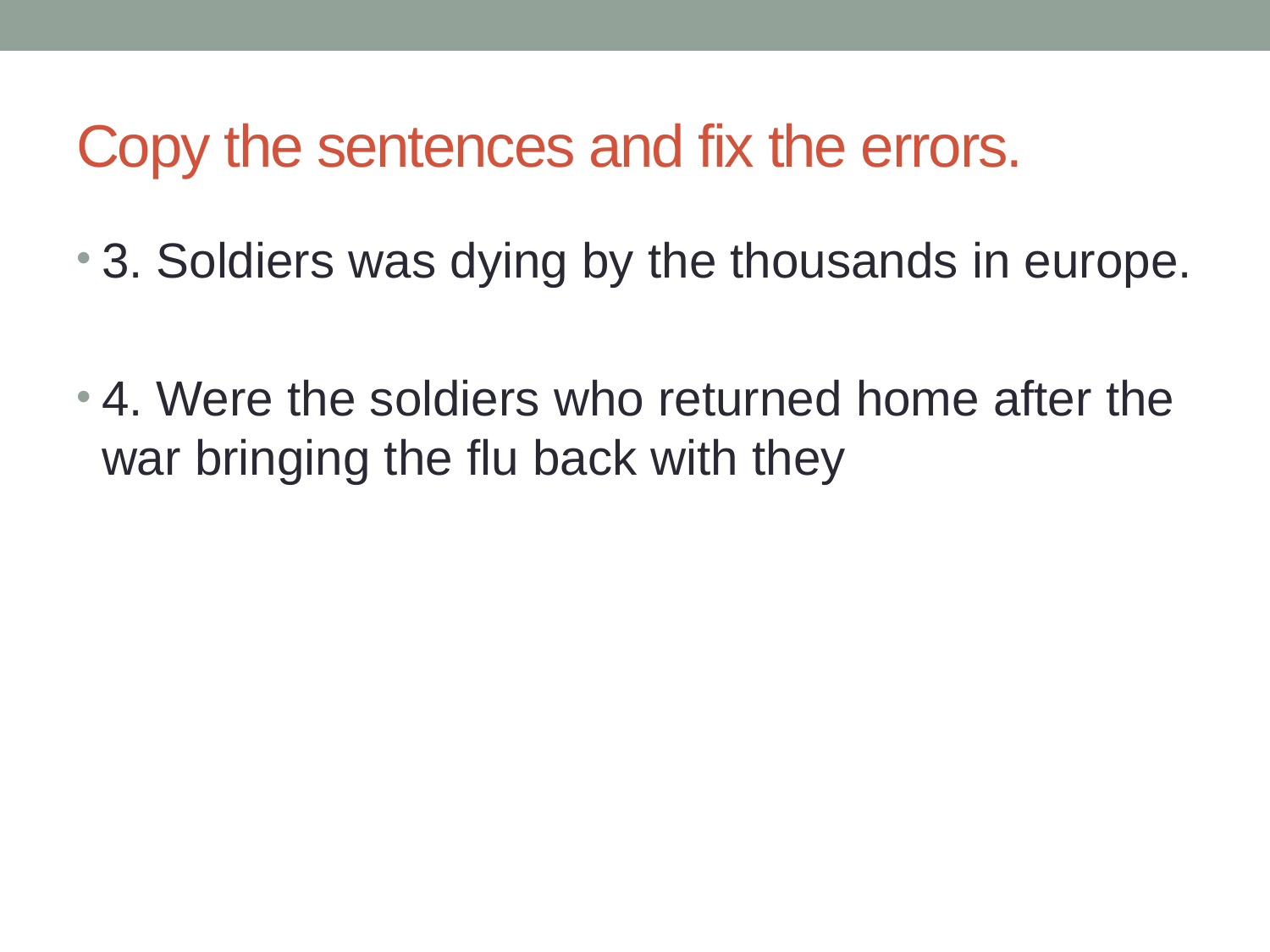

# Copy the sentences and fix the errors.
3. Soldiers was dying by the thousands in europe.

4. Were the soldiers who returned home after the war bringing the flu back with they